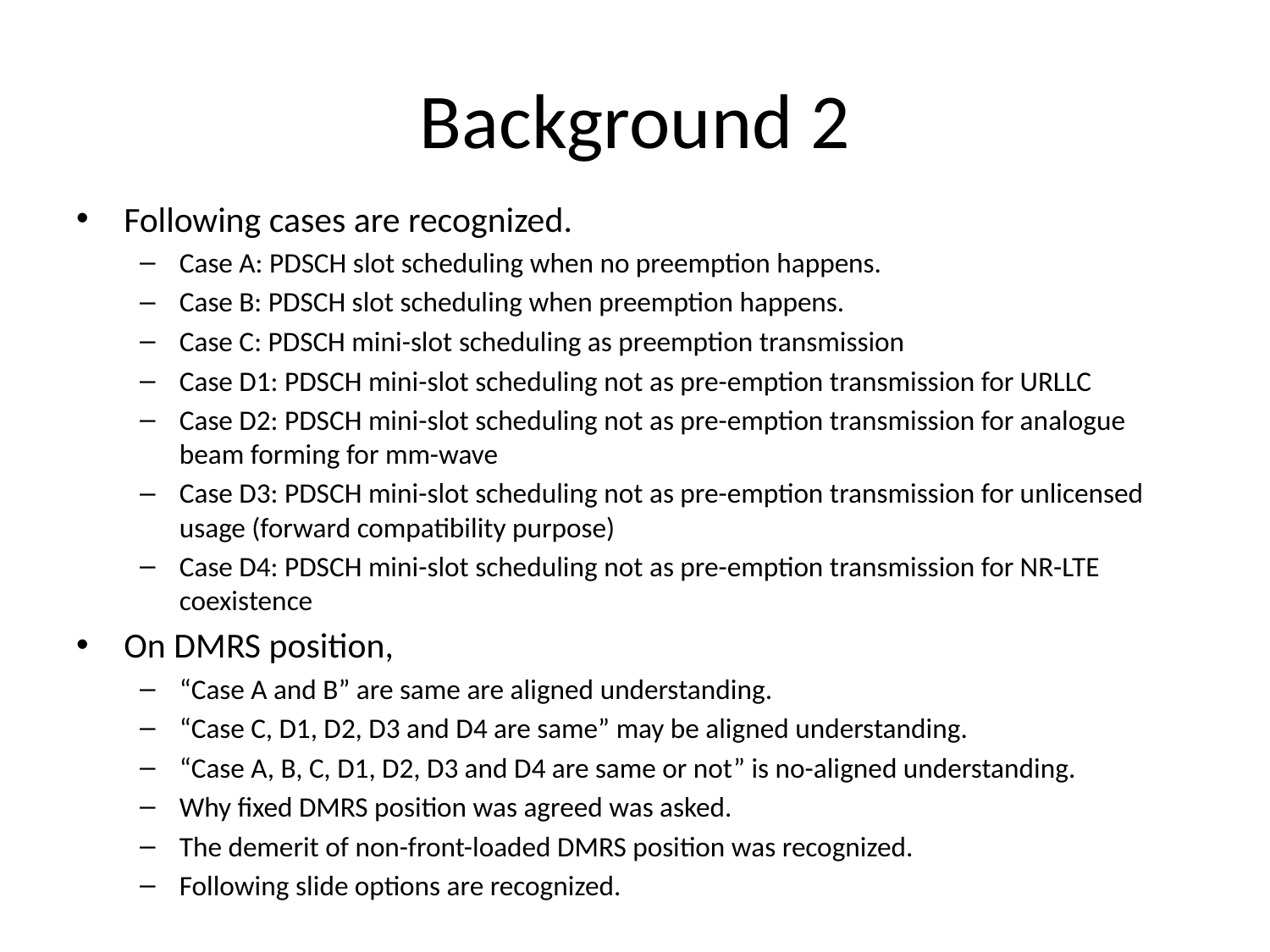

# Background 2
Following cases are recognized.
Case A: PDSCH slot scheduling when no preemption happens.
Case B: PDSCH slot scheduling when preemption happens.
Case C: PDSCH mini-slot scheduling as preemption transmission
Case D1: PDSCH mini-slot scheduling not as pre-emption transmission for URLLC
Case D2: PDSCH mini-slot scheduling not as pre-emption transmission for analogue beam forming for mm-wave
Case D3: PDSCH mini-slot scheduling not as pre-emption transmission for unlicensed usage (forward compatibility purpose)
Case D4: PDSCH mini-slot scheduling not as pre-emption transmission for NR-LTE coexistence
On DMRS position,
“Case A and B” are same are aligned understanding.
“Case C, D1, D2, D3 and D4 are same” may be aligned understanding.
“Case A, B, C, D1, D2, D3 and D4 are same or not” is no-aligned understanding.
Why fixed DMRS position was agreed was asked.
The demerit of non-front-loaded DMRS position was recognized.
Following slide options are recognized.